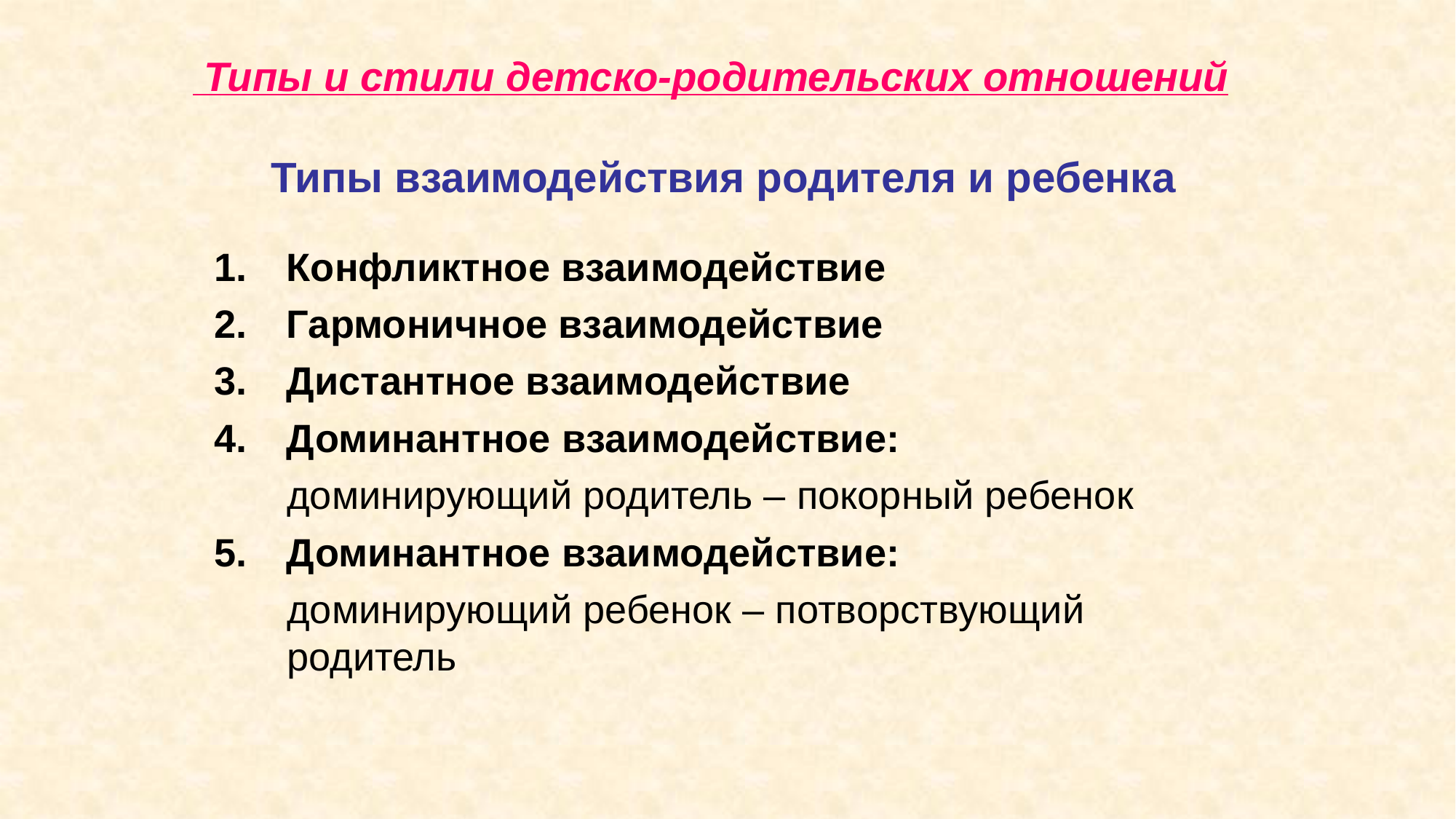

# Типы и стили детско-родительских отношений

Типы взаимодействия родителя и ребенка

Конфликтное взаимодействие
Гармоничное взаимодействие
Дистантное взаимодействие
Доминантное взаимодействие:
	доминирующий родитель – покорный ребенок
Доминантное взаимодействие:
	доминирующий ребенок – потворствующий родитель